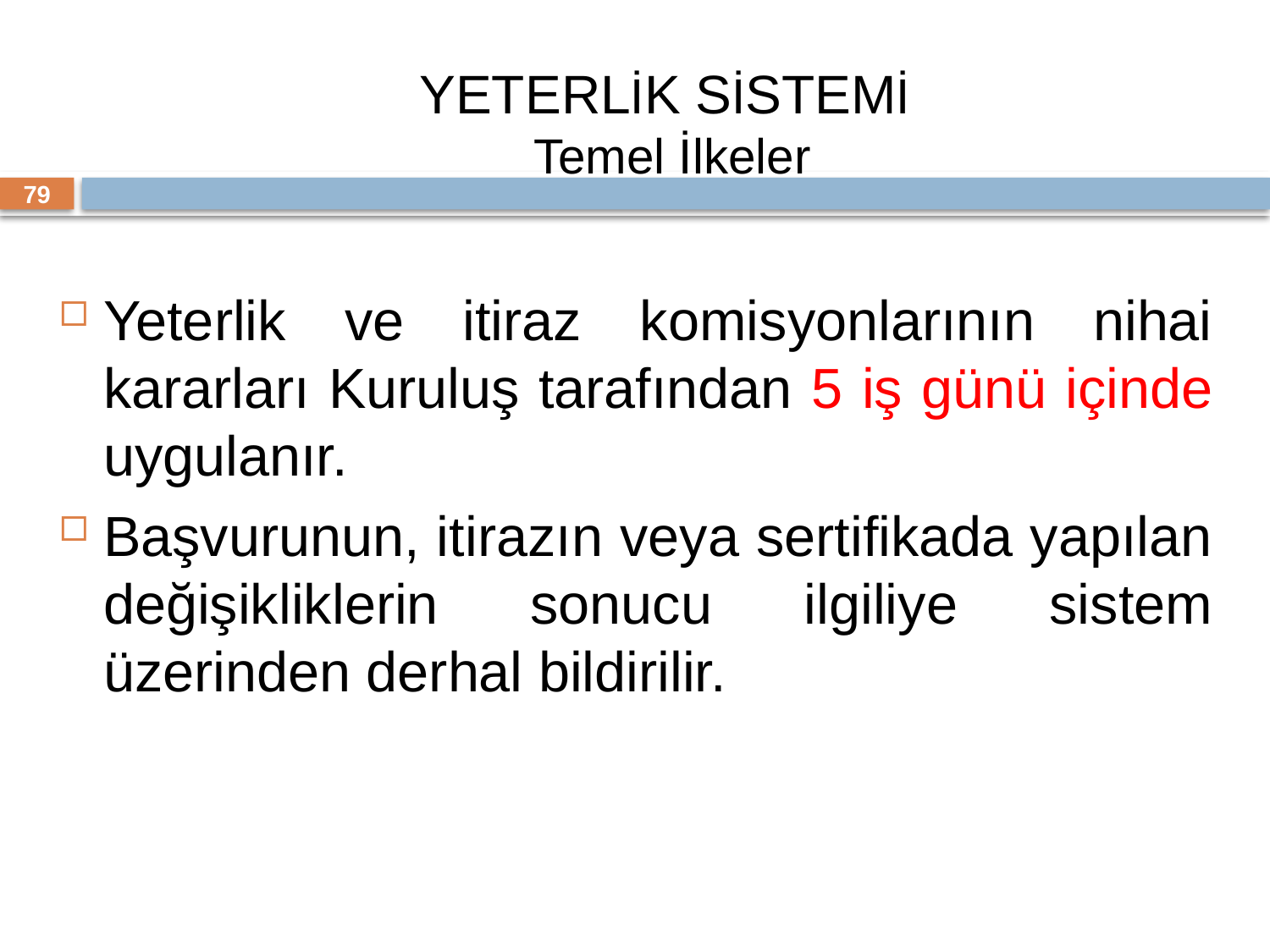

YETERLİK SİSTEMİ
Temel İlkeler
79
Yeterlik ve itiraz komisyonlarının nihai kararları Kuruluş tarafından 5 iş günü içinde uygulanır.
Başvurunun, itirazın veya sertifikada yapılan değişikliklerin sonucu ilgiliye sistem üzerinden derhal bildirilir.